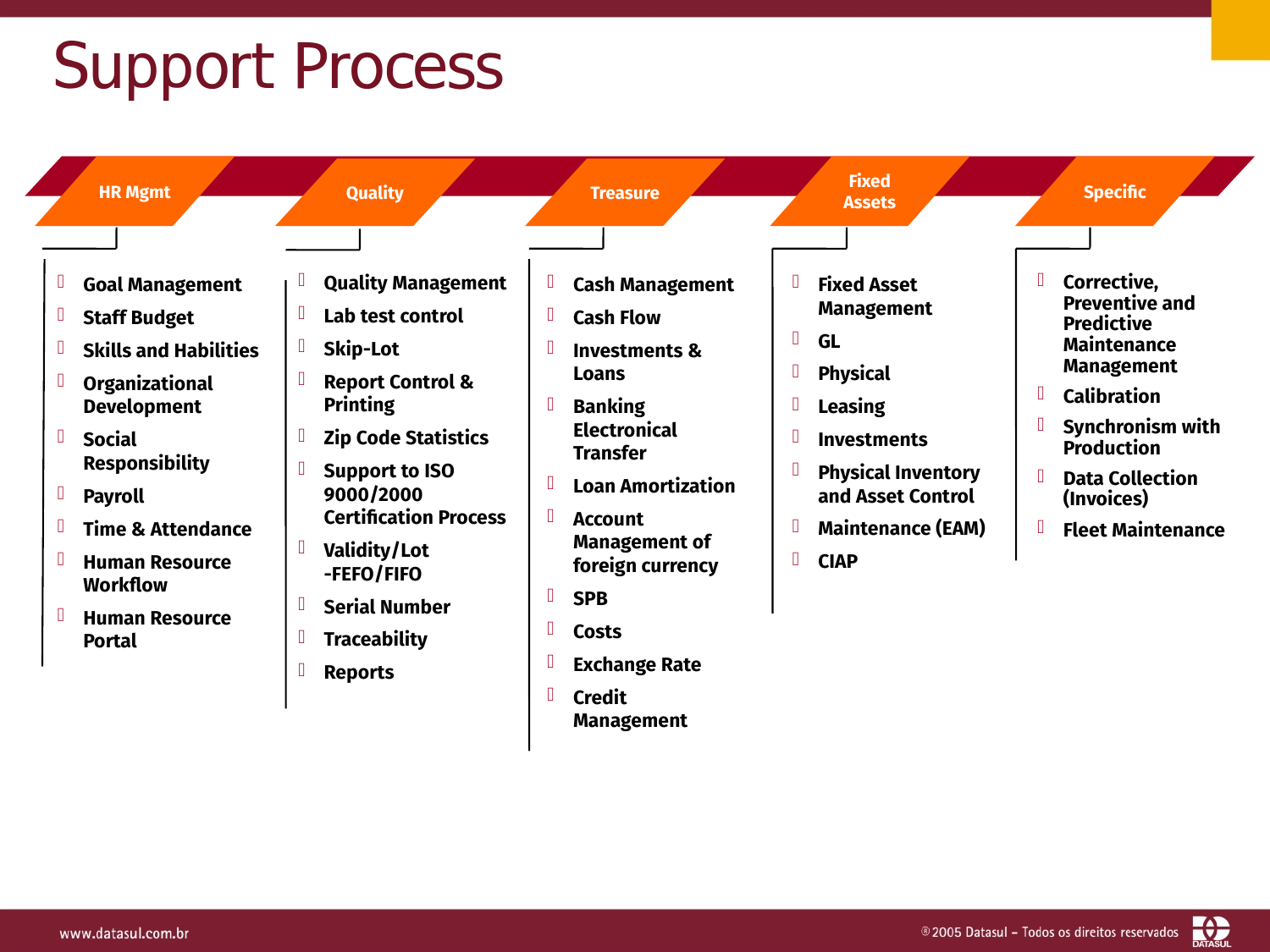

# Support Process

HR Mgmt
Fixed Assets
Specific
Quality
Treasure

Quality Management
Lab test control
Skip-Lot
Report Control & Printing
Zip Code Statistics
Support to ISO 9000/2000 Certification Process
Validity/Lot -FEFO/FIFO
Serial Number
Traceability
Reports
Goal Management
Staff Budget
Skills and Habilities
Organizational Development
Social Responsibility
Payroll
Time & Attendance
Human Resource Workflow
Human Resource Portal
Cash Management
Cash Flow
Investments & Loans
Banking Electronical Transfer
Loan Amortization
Account Management of  foreign currency
SPB
Costs
Exchange Rate
Credit Management
Fixed Asset Management
GL
Physical
Leasing
Investments
Physical Inventory and Asset Control
Maintenance (EAM)
CIAP
Corrective, Preventive and Predictive Maintenance Management
Calibration
Synchronism with Production
Data Collection (Invoices)
Fleet Maintenance